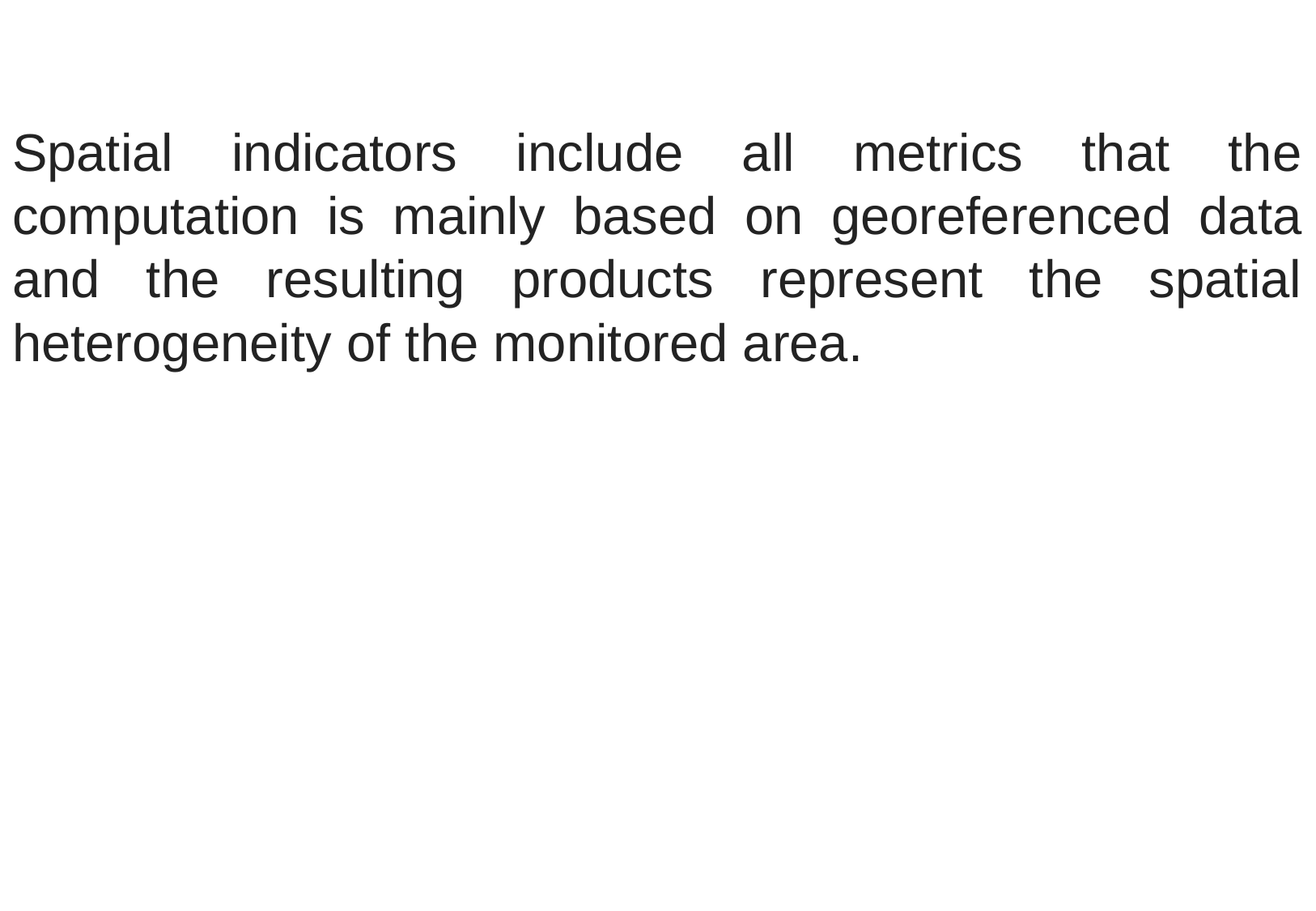

Spatial indicators include all metrics that the computation is mainly based on georeferenced data and the resulting products represent the spatial heterogeneity of the monitored area.